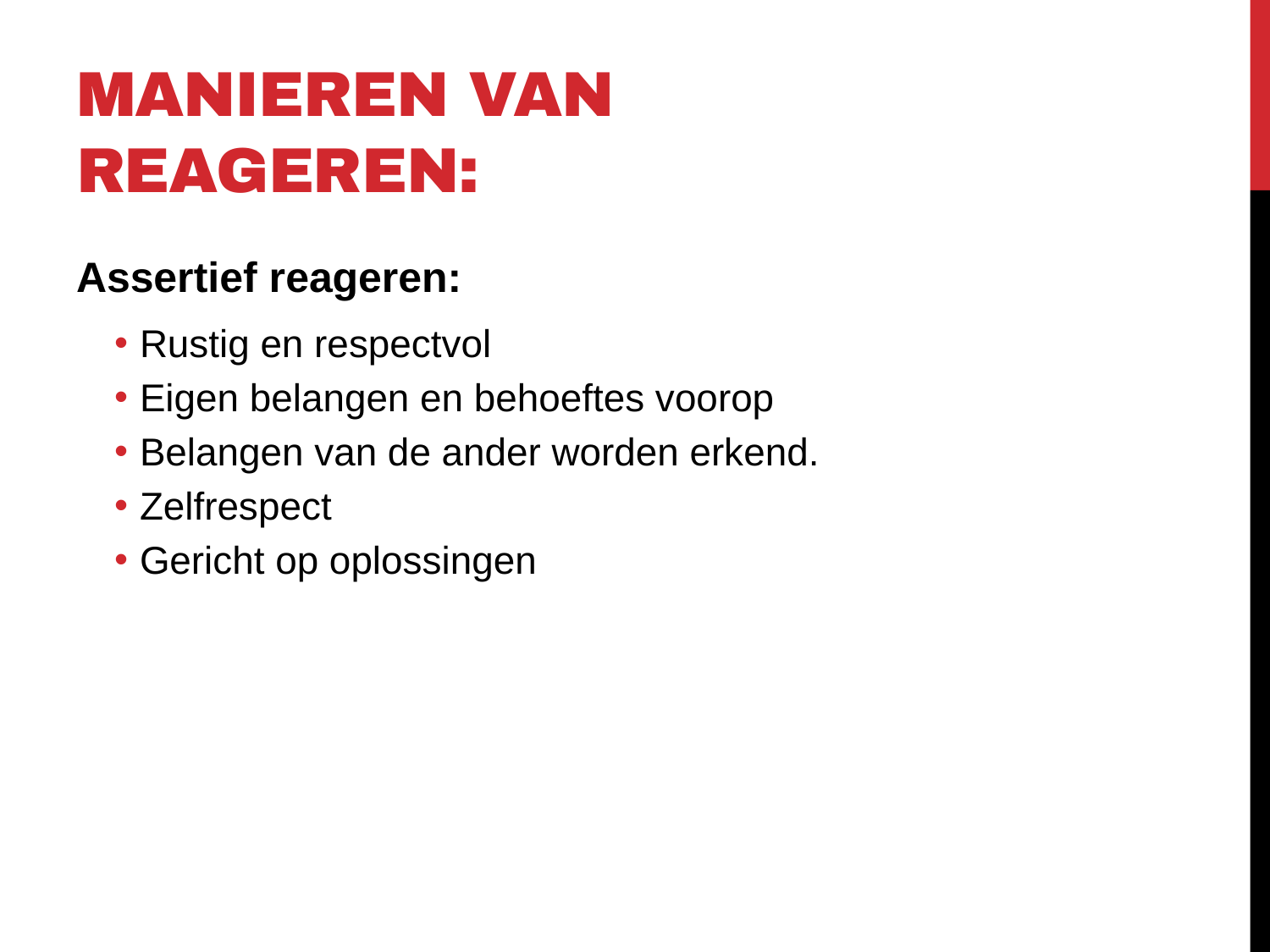

# Manieren van reageren:
Assertief reageren:
Rustig en respectvol
Eigen belangen en behoeftes voorop
Belangen van de ander worden erkend.
Zelfrespect
Gericht op oplossingen